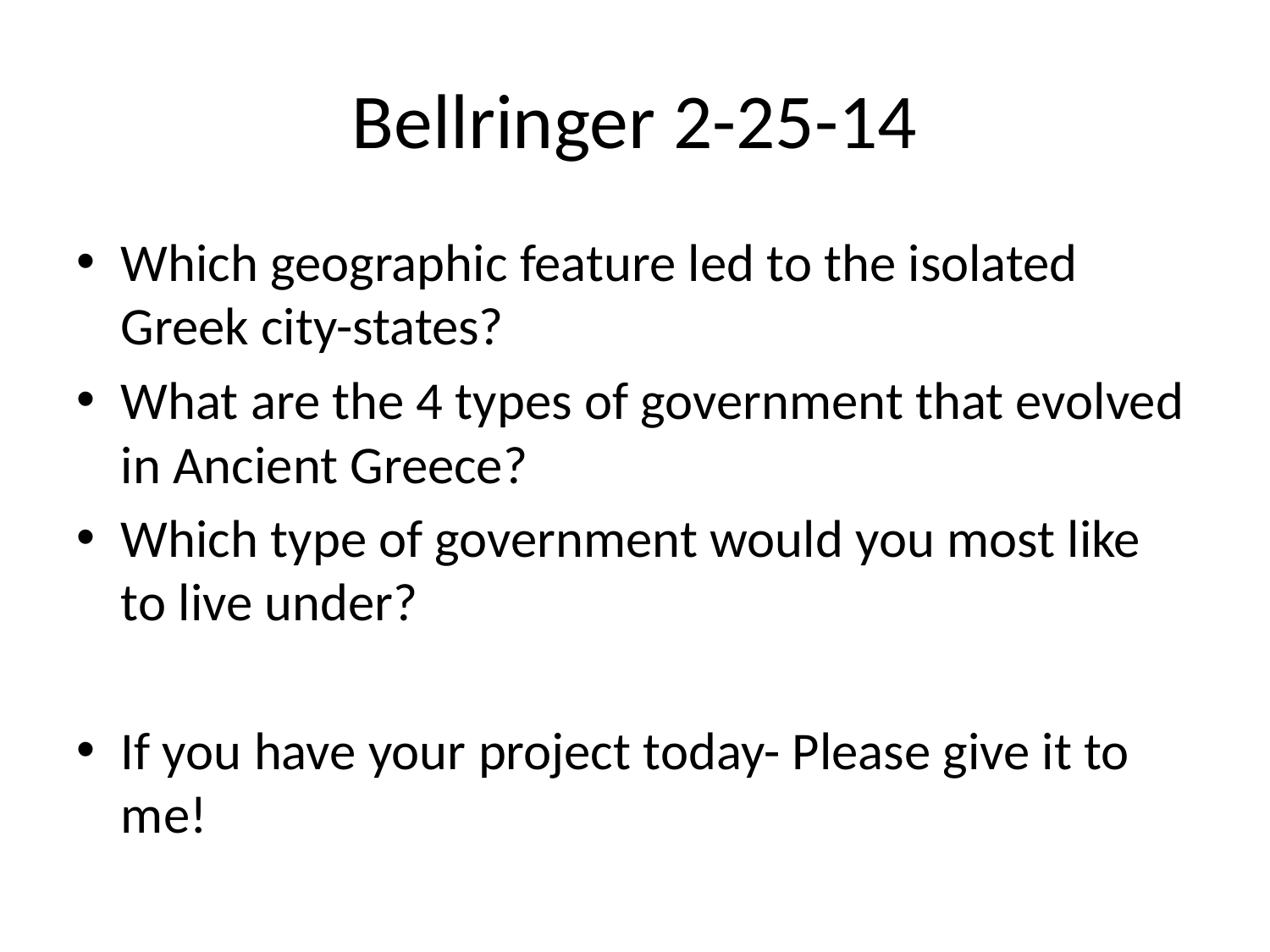

# Bellringer 2-25-14
Which geographic feature led to the isolated Greek city-states?
What are the 4 types of government that evolved in Ancient Greece?
Which type of government would you most like to live under?

If you have your project today- Please give it to me!